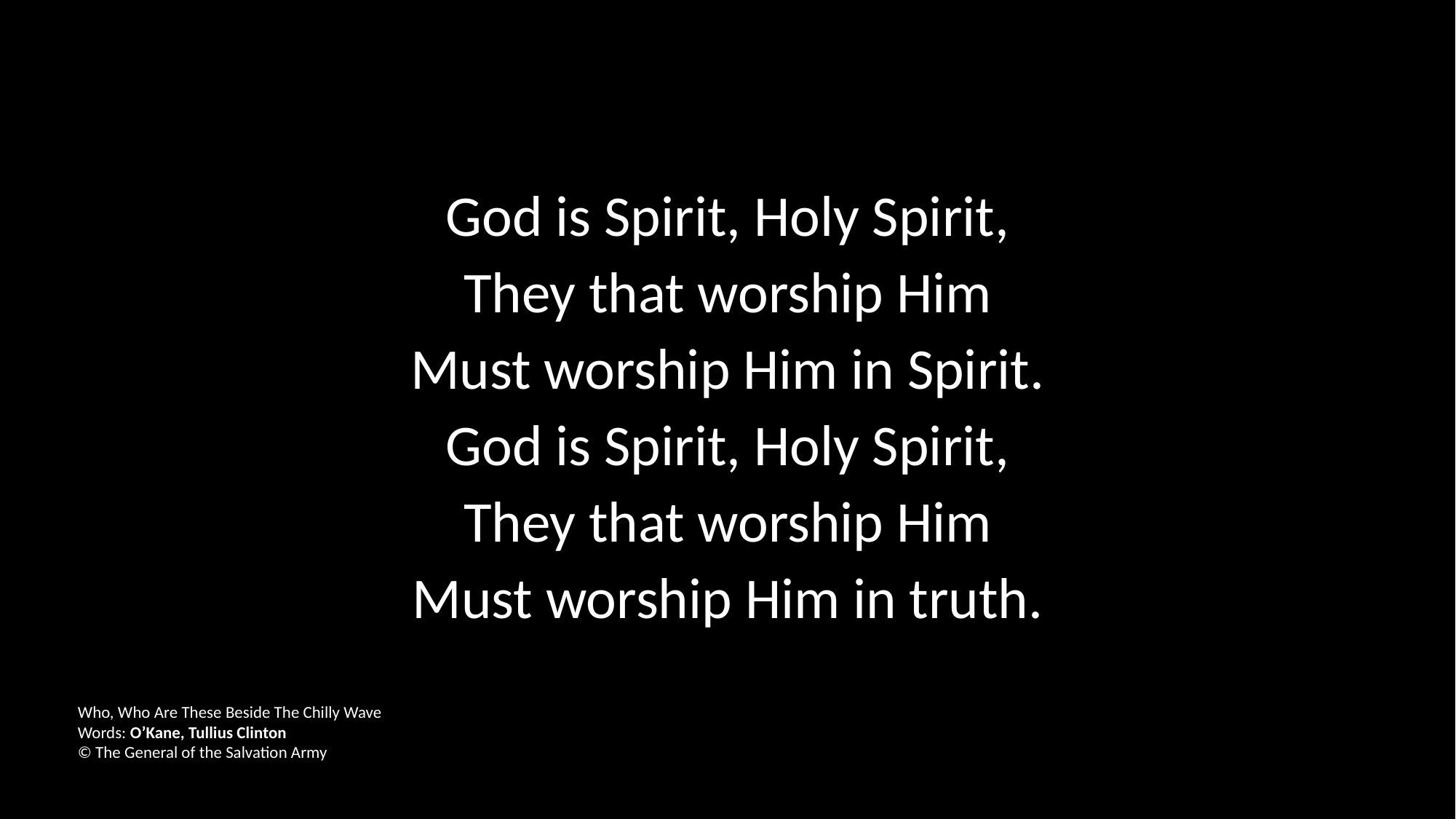

God is Spirit, Holy Spirit,
They that worship Him
Must worship Him in Spirit.
God is Spirit, Holy Spirit,
They that worship Him
Must worship Him in truth.
Who, Who Are These Beside The Chilly Wave
Words: O’Kane, Tullius Clinton
© The General of the Salvation Army